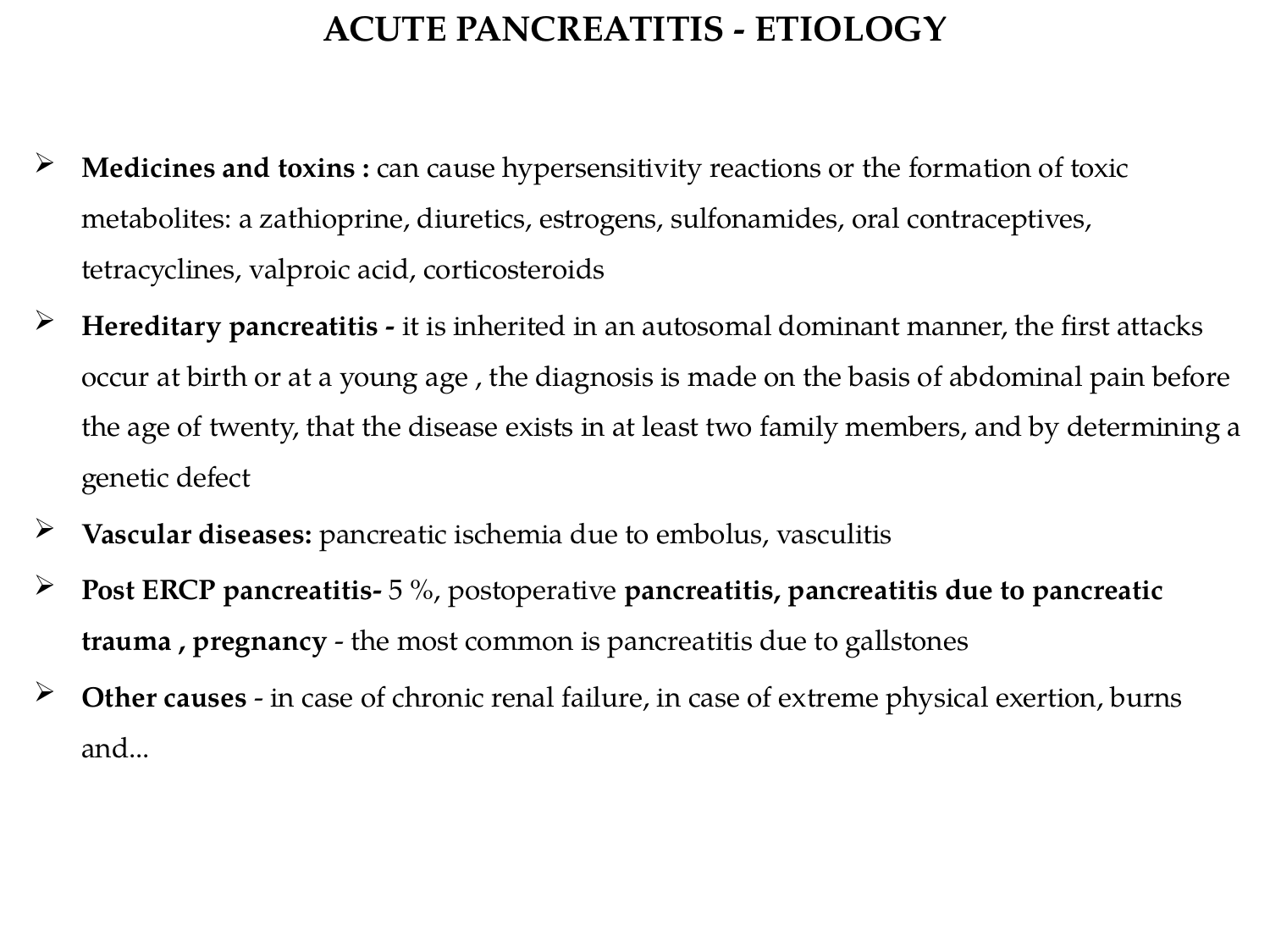

ACUTE PANCREATITIS - ETIOLOGY
Medicines and toxins : can cause hypersensitivity reactions or the formation of toxic metabolites: a zathioprine, diuretics, estrogens, sulfonamides, oral contraceptives, tetracyclines, valproic acid, corticosteroids
Hereditary pancreatitis - it is inherited in an autosomal dominant manner, the first attacks occur at birth or at a young age , the diagnosis is made on the basis of abdominal pain before the age of twenty, that the disease exists in at least two family members, and by determining a genetic defect
Vascular diseases: pancreatic ischemia due to embolus, vasculitis
Post ERCP pancreatitis- 5 %, postoperative pancreatitis, pancreatitis due to pancreatic trauma , pregnancy - the most common is pancreatitis due to gallstones
Other causes - in case of chronic renal failure, in case of extreme physical exertion, burns and...